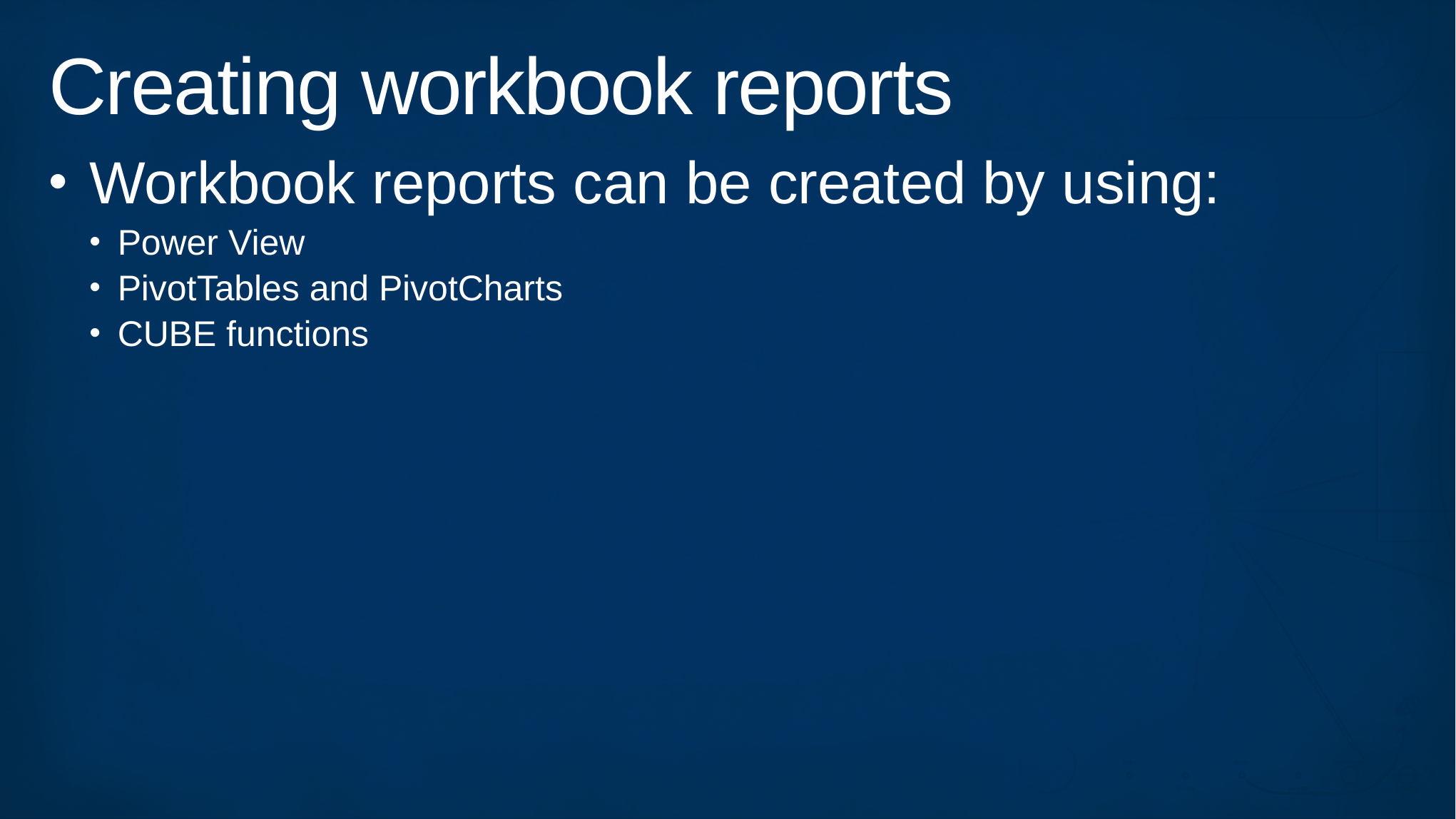

# Creating workbook reports
Workbook reports can be created by using:
Power View
PivotTables and PivotCharts
CUBE functions